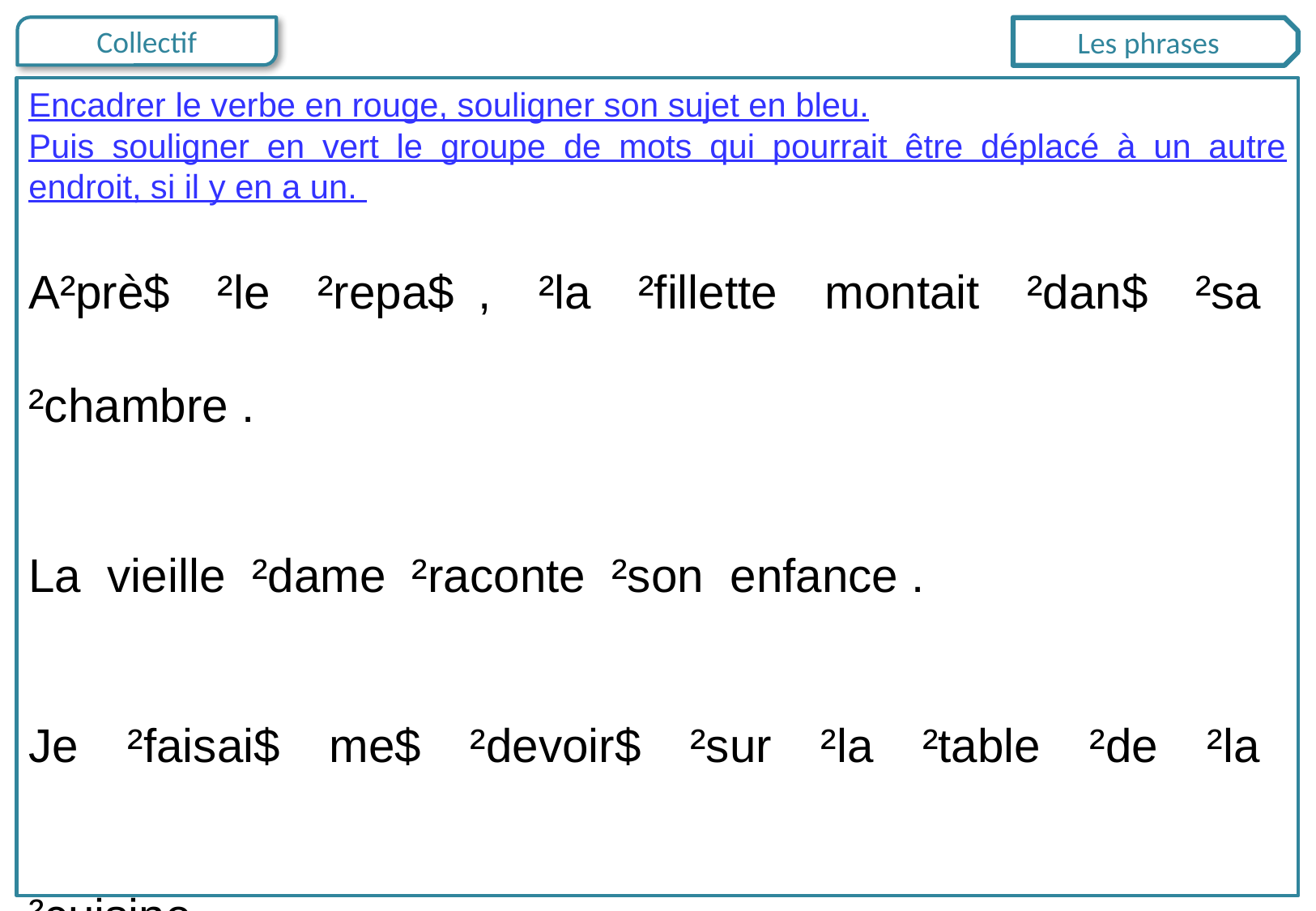

Les phrases
Encadrer le verbe en rouge, souligner son sujet en bleu.
Puis souligner en vert le groupe de mots qui pourrait être déplacé à un autre endroit, si il y en a un.
A²prè$  ²le  ²repa$ ,  ²la  ²fillette  montait  ²dan$  ²sa  ²chambre .
La  vieille  ²dame  ²raconte  ²son  enfance .
Je  ²faisai$  me$  ²devoir$  ²sur  ²la  ²table  ²de  ²la  ²cuisine .